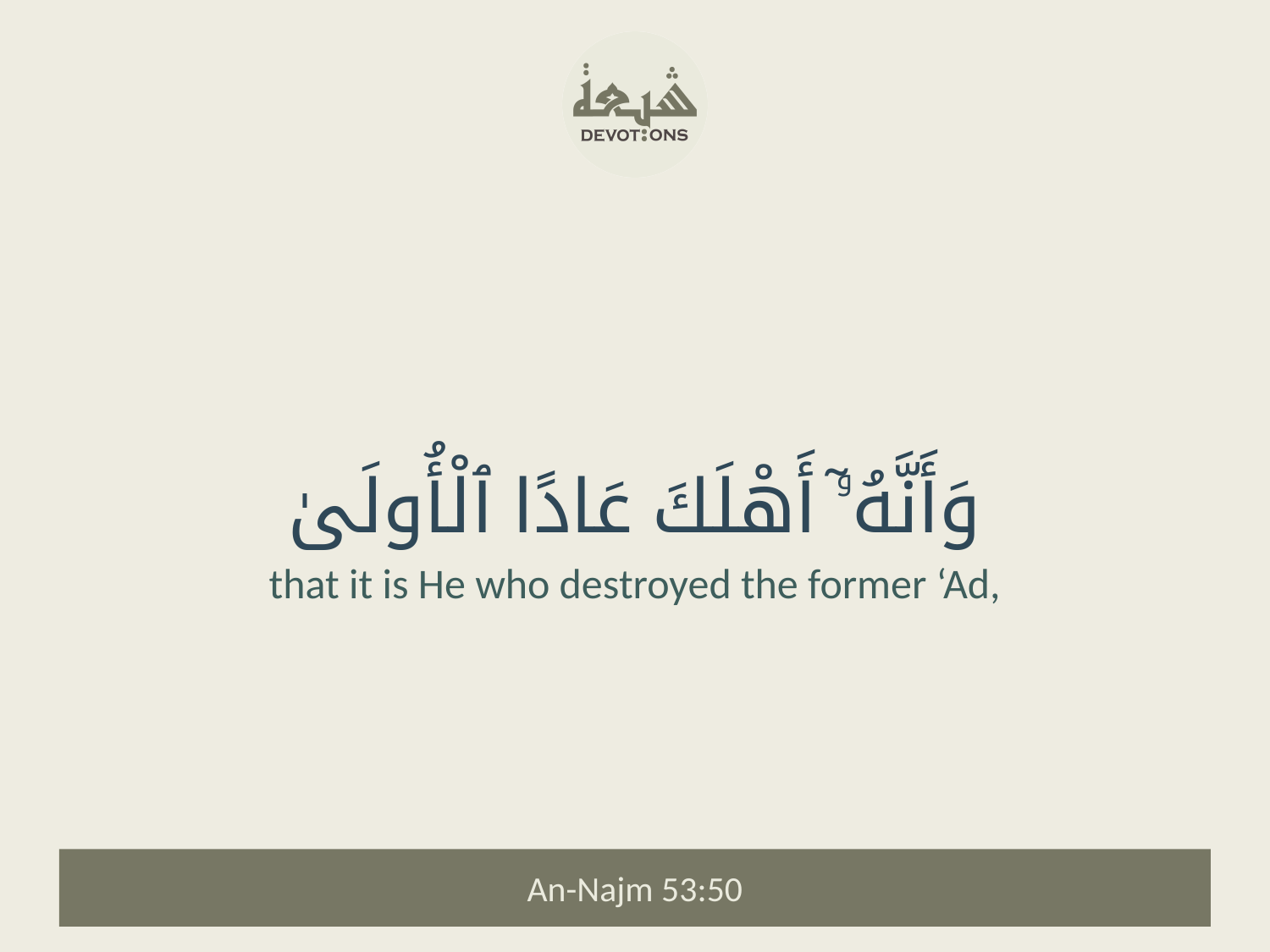

وَأَنَّهُۥٓ أَهْلَكَ عَادًا ٱلْأُولَىٰ
that it is He who destroyed the former ‘Ad,
An-Najm 53:50